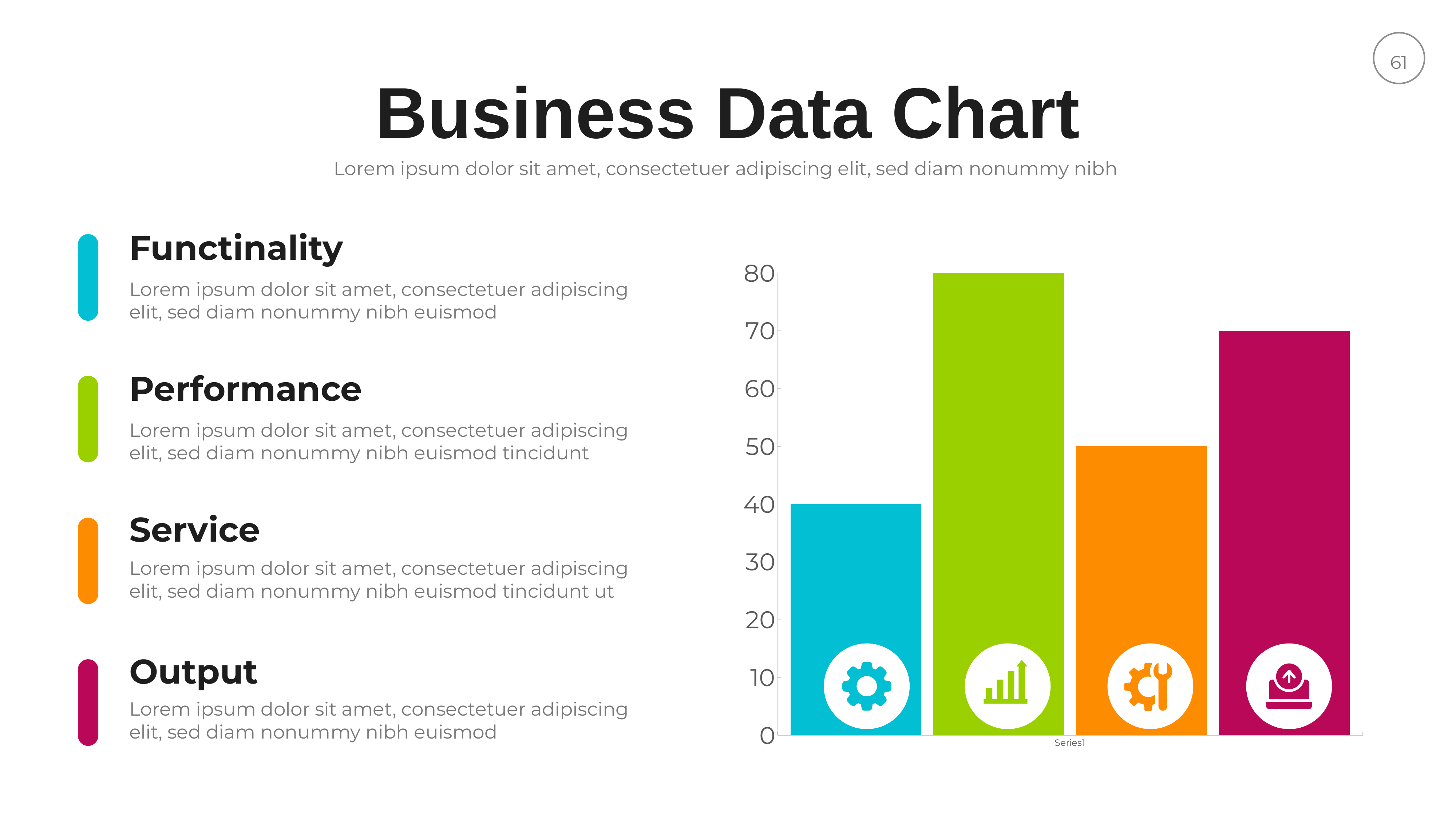

Business Data Chart
Lorem ipsum dolor sit amet, consectetuer adipiscing elit, sed diam nonummy nibh
Functinality

### Chart

| Category | Series 1 | Series 2 | Series 3 | Series 4 |
|---|---|---|---|---|
|  | 40.0 | 80.0 | 50.0 | 70.0 |
Lorem ipsum dolor sit amet, consectetuer adipiscing elit, sed diam nonummy nibh euismod
Performance

Lorem ipsum dolor sit amet, consectetuer adipiscing elit, sed diam nonummy nibh euismod tincidunt
Service

Lorem ipsum dolor sit amet, consectetuer adipiscing elit, sed diam nonummy nibh euismod tincidunt ut

Output

Lorem ipsum dolor sit amet, consectetuer adipiscing elit, sed diam nonummy nibh euismod